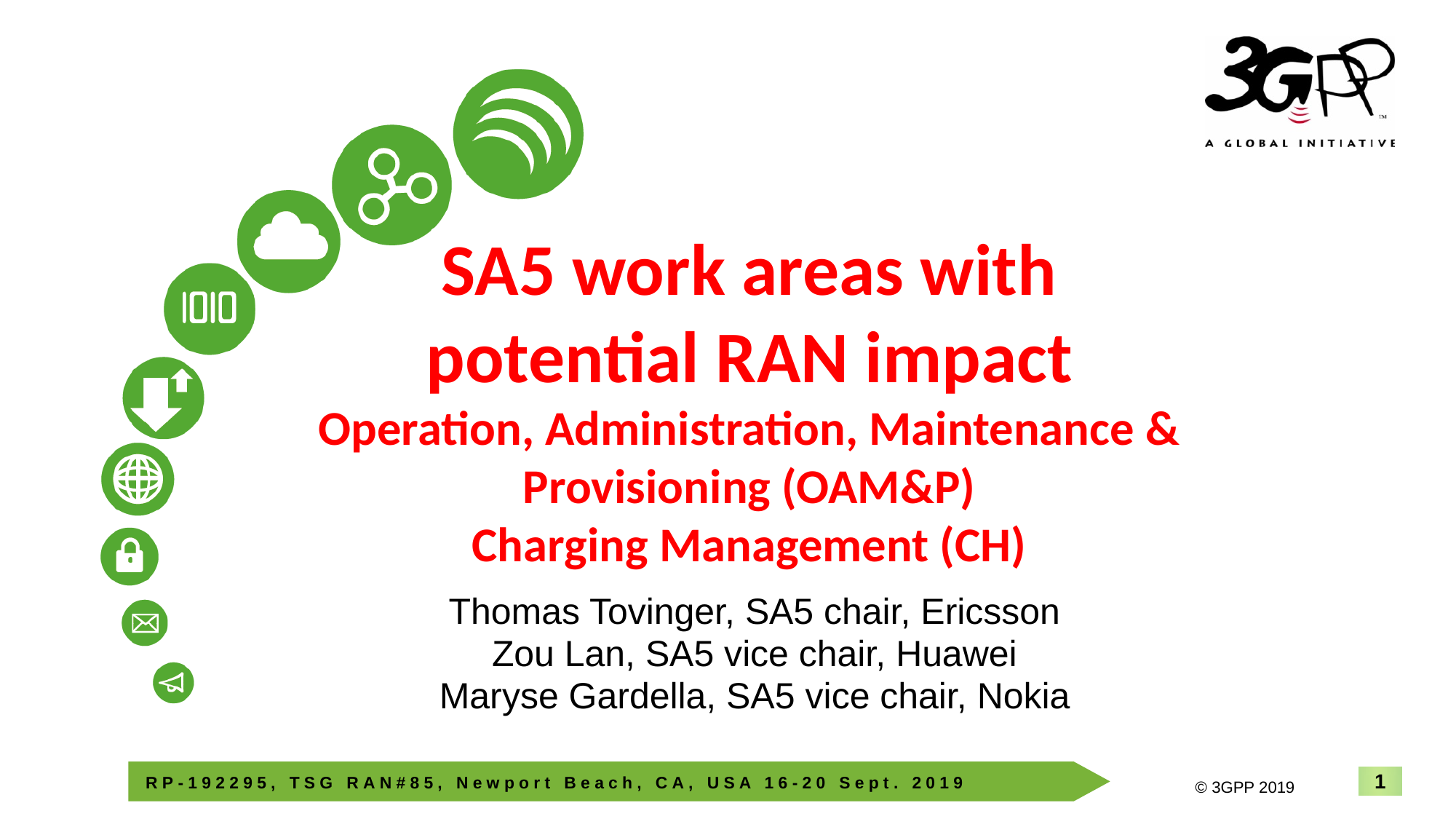

# SA5 work areas with potential RAN impact Operation, Administration, Maintenance & Provisioning (OAM&P) Charging Management (CH)
Thomas Tovinger, SA5 chair, Ericsson
Zou Lan, SA5 vice chair, Huawei
Maryse Gardella, SA5 vice chair, Nokia